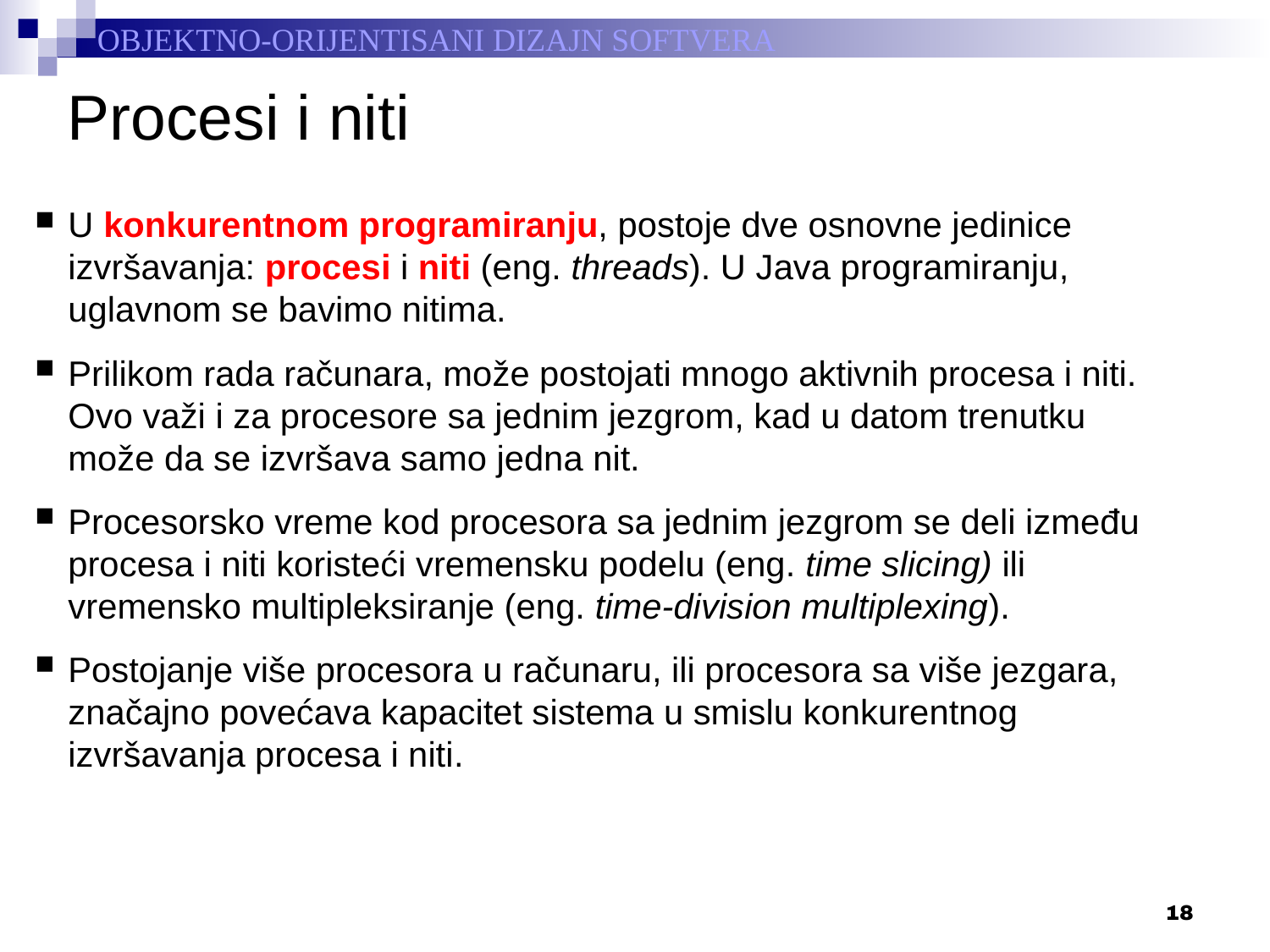

# Procesi i niti
U konkurentnom programiranju, postoje dve osnovne jedinice izvršavanja: procesi i niti (eng. threads). U Java programiranju, uglavnom se bavimo nitima.
Prilikom rada računara, može postojati mnogo aktivnih procesa i niti. Ovo važi i za procesore sa jednim jezgrom, kad u datom trenutku može da se izvršava samo jedna nit.
Procesorsko vreme kod procesora sa jednim jezgrom se deli između procesa i niti koristeći vremensku podelu (eng. time slicing) ili vremensko multipleksiranje (eng. time-division multiplexing).
Postojanje više procesora u računaru, ili procesora sa više jezgara, značajno povećava kapacitet sistema u smislu konkurentnog izvršavanja procesa i niti.
18